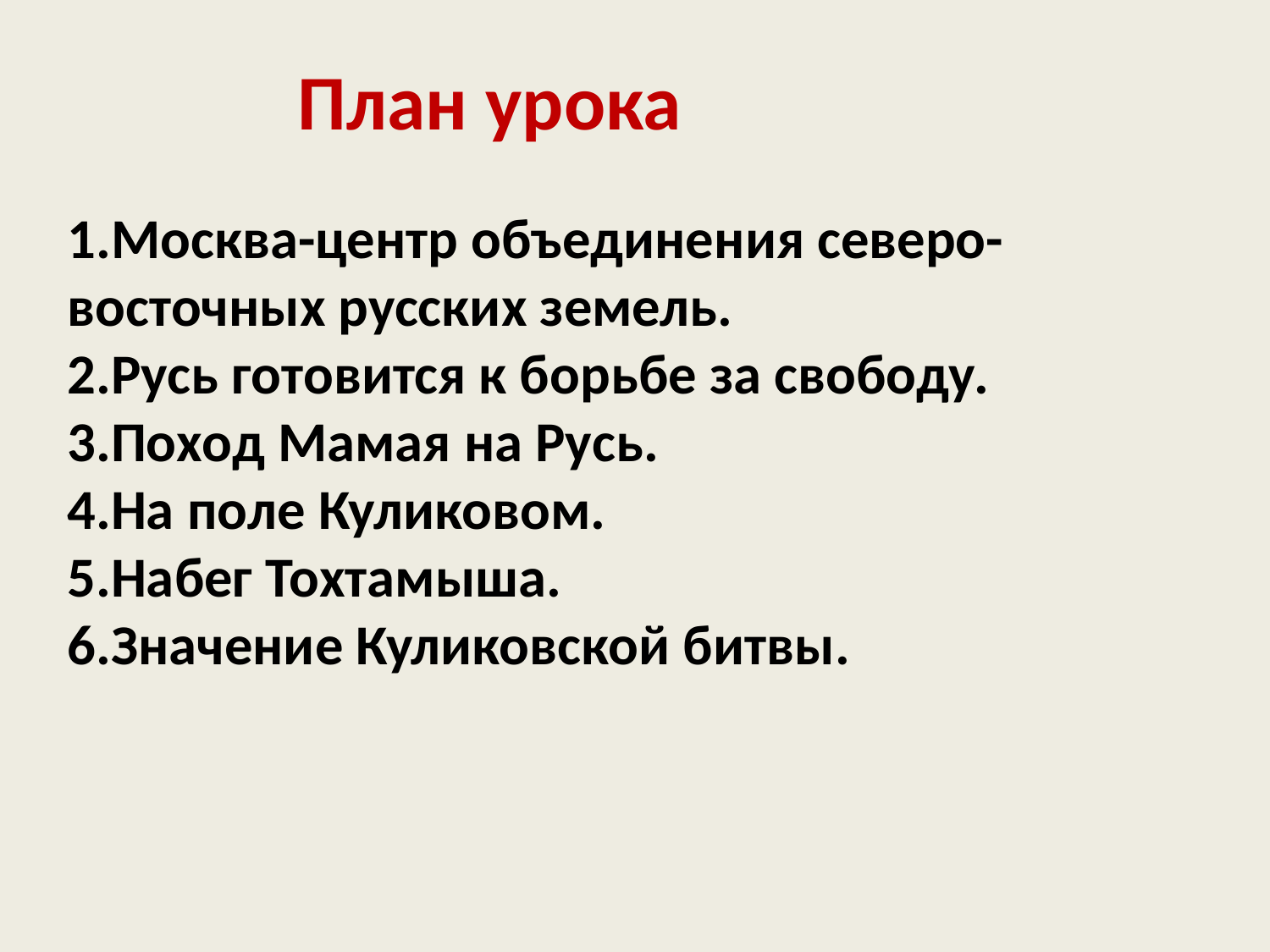

План урока
1.Москва-центр объединения северо-восточных русских земель.
2.Русь готовится к борьбе за свободу.
3.Поход Мамая на Русь.
4.На поле Куликовом.
5.Набег Тохтамыша.
6.Значение Куликовской битвы.